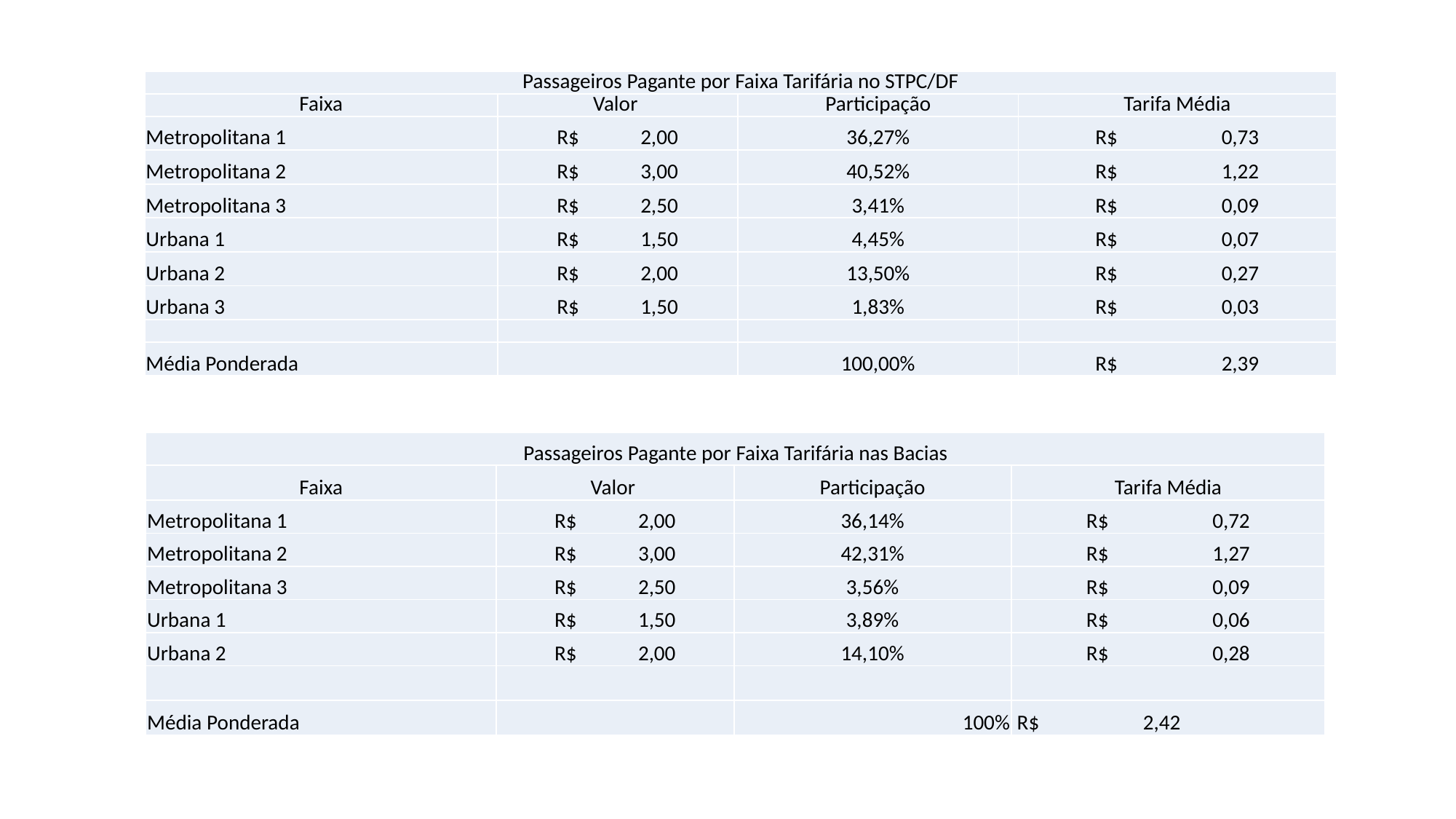

| Passageiros Pagante por Faixa Tarifária no STPC/DF |  |  |  |
| --- | --- | --- | --- |
| Faixa | Valor | Participação | Tarifa Média |
| Metropolitana 1 | R$ 2,00 | 36,27% | R$ 0,73 |
| Metropolitana 2 | R$ 3,00 | 40,52% | R$ 1,22 |
| Metropolitana 3 | R$ 2,50 | 3,41% | R$ 0,09 |
| Urbana 1 | R$ 1,50 | 4,45% | R$ 0,07 |
| Urbana 2 | R$ 2,00 | 13,50% | R$ 0,27 |
| Urbana 3 | R$ 1,50 | 1,83% | R$ 0,03 |
|  |  |  |  |
| Média Ponderada |  | 100,00% | R$ 2,39 |
| Passageiros Pagante por Faixa Tarifária nas Bacias |  |  |  |
| --- | --- | --- | --- |
| Faixa | Valor | Participação | Tarifa Média |
| Metropolitana 1 | R$ 2,00 | 36,14% | R$ 0,72 |
| Metropolitana 2 | R$ 3,00 | 42,31% | R$ 1,27 |
| Metropolitana 3 | R$ 2,50 | 3,56% | R$ 0,09 |
| Urbana 1 | R$ 1,50 | 3,89% | R$ 0,06 |
| Urbana 2 | R$ 2,00 | 14,10% | R$ 0,28 |
|  |  |  |  |
| Média Ponderada |  | 100% | R$ 2,42 |